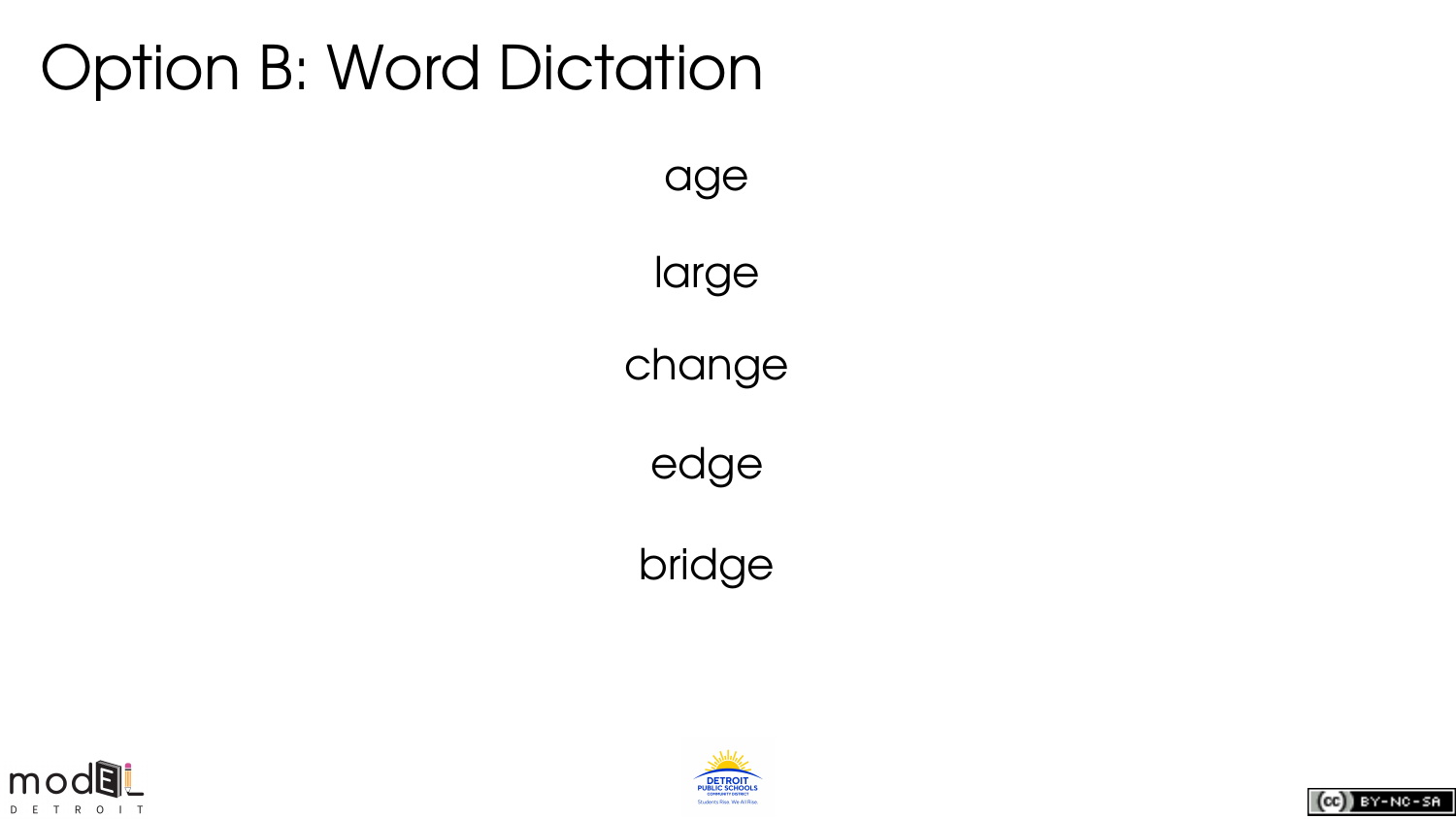

# Option B: Word Dictation
age
large
change
edge
bridge